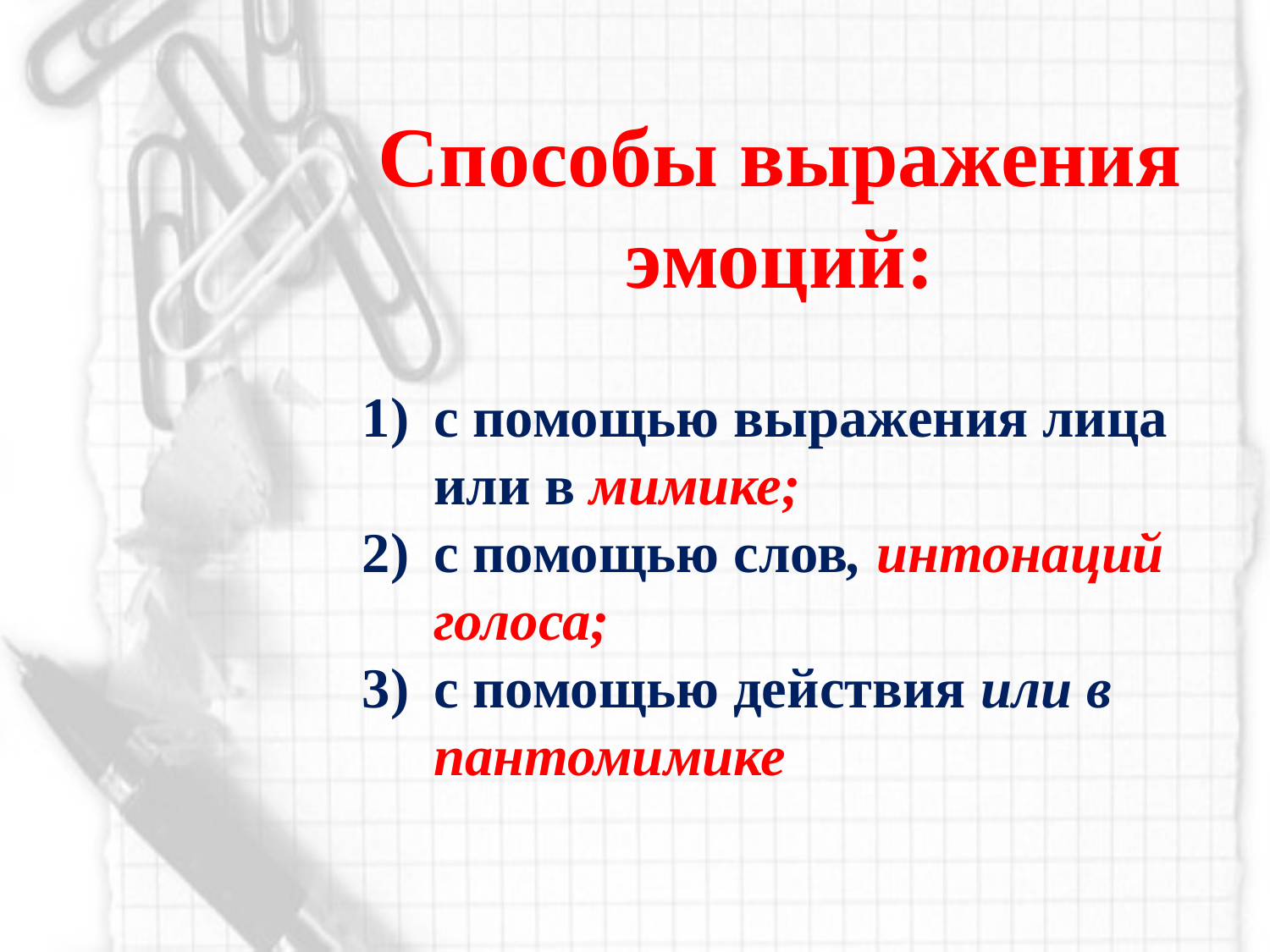

Способы выражения эмоций:
с помощью выражения лица или в мимике;
с помощью слов, интонаций голоса;
с помощью действия или в пантомимике